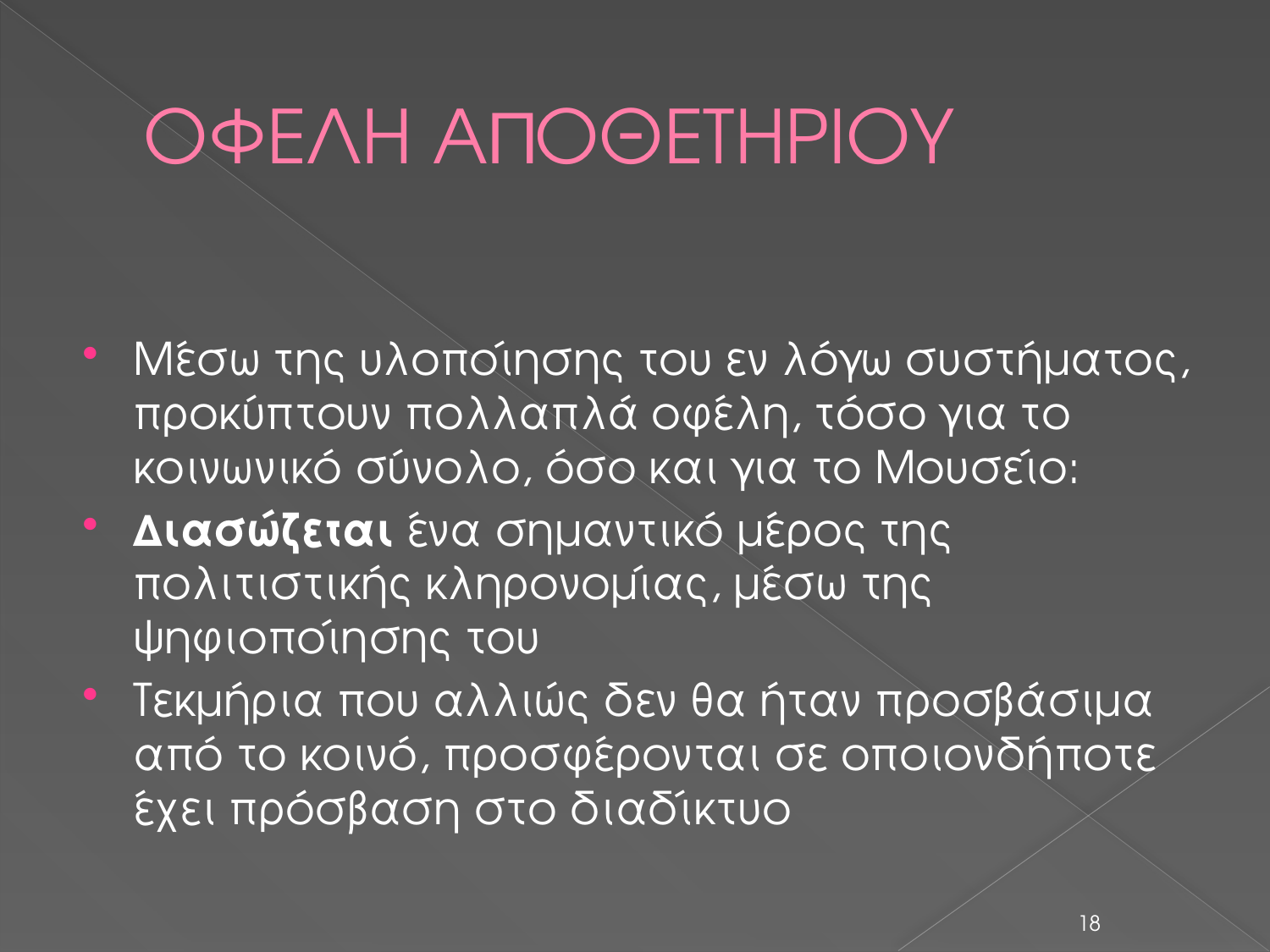

# ΟΦΕΛΗ ΑΠΟΘΕΤΗΡΙΟΥ

Μέσω της υλοποίησης του εν λόγω συστήματος, προκύπτουν πολλαπλά οφέλη, τόσο για το κοινωνικό σύνολο, όσο και για το Μουσείο:
Διασώζεται ένα σημαντικό μέρος της πολιτιστικής κληρονομίας, μέσω της ψηφιοποίησης του
Τεκμήρια που αλλιώς δεν θα ήταν προσβάσιμα από το κοινό, προσφέρονται σε οποιονδήποτε έχει πρόσβαση στο διαδίκτυο

18